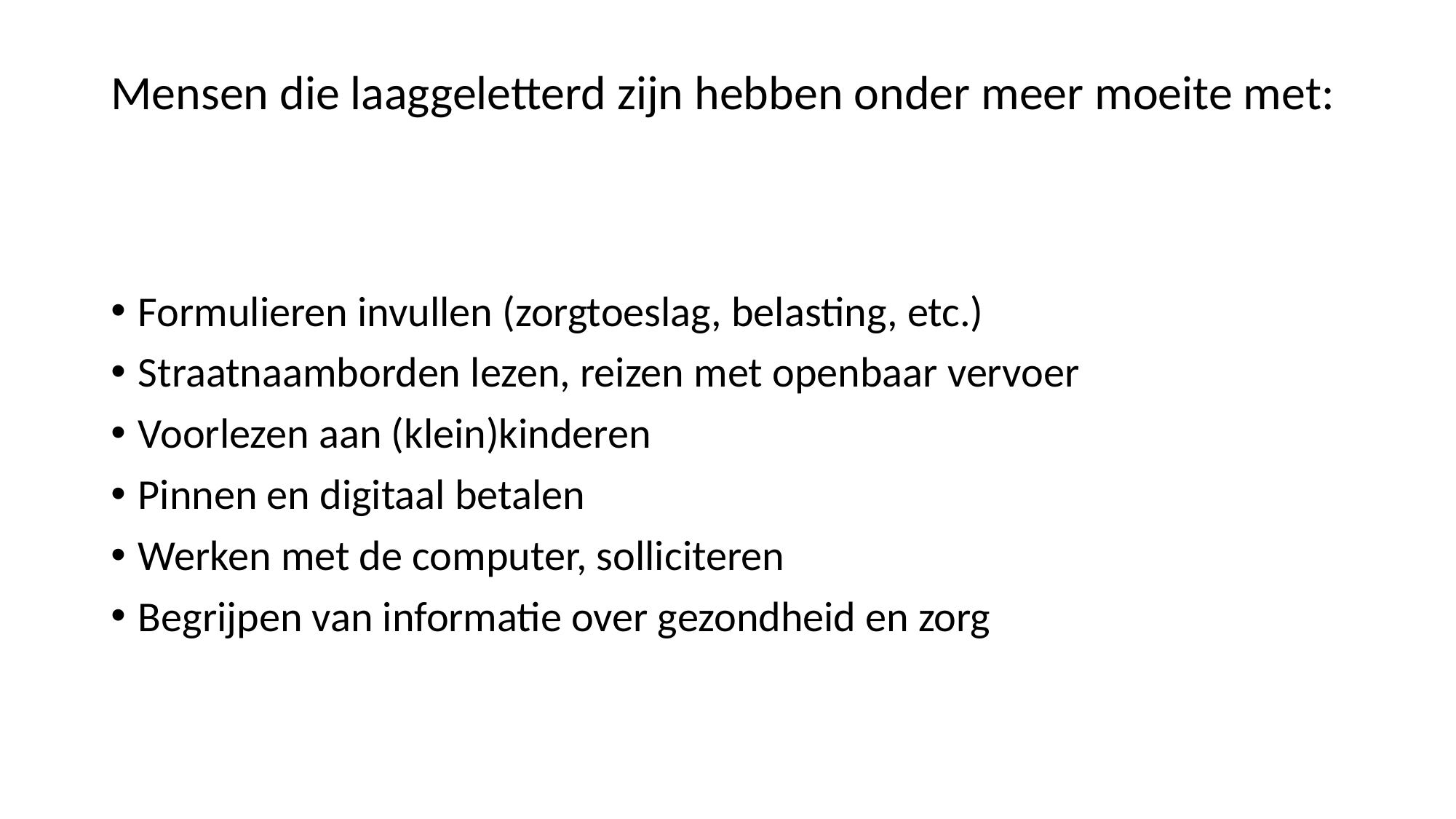

# Mensen die laaggeletterd zijn hebben onder meer moeite met:

Formulieren invullen (zorgtoeslag, belasting, etc.)
Straatnaamborden lezen, reizen met openbaar vervoer
Voorlezen aan (klein)kinderen
Pinnen en digitaal betalen
Werken met de computer, solliciteren
Begrijpen van informatie over gezondheid en zorg